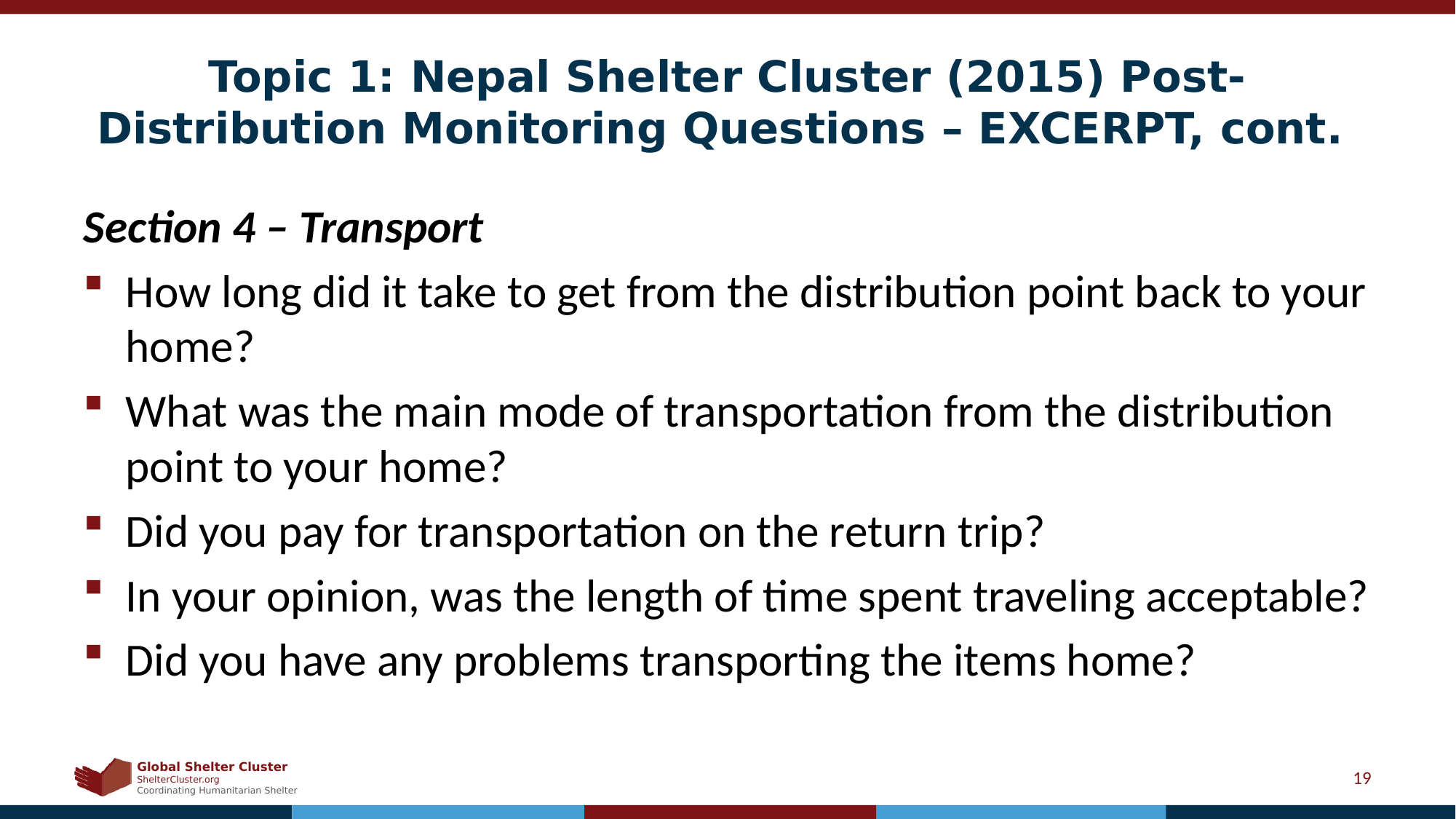

# Topic 1: Nepal Shelter Cluster (2015) Post-Distribution Monitoring Questions – EXCERPT, cont.
Section 4 – Transport
How long did it take to get from the distribution point back to your home?
What was the main mode of transportation from the distribution point to your home?
Did you pay for transportation on the return trip?
In your opinion, was the length of time spent traveling acceptable?
Did you have any problems transporting the items home?
19